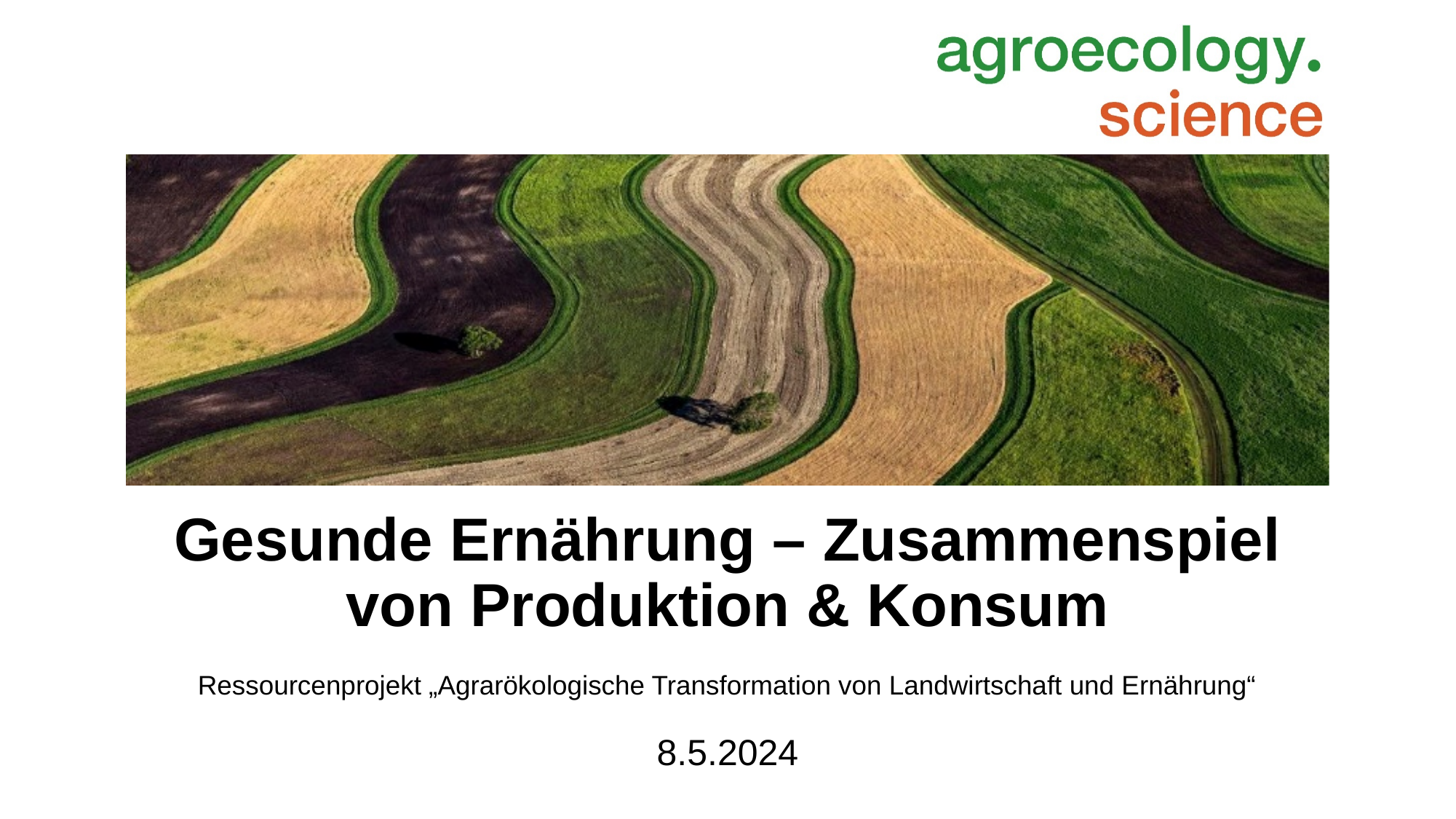

# Gesunde Ernährung – Zusammenspiel von Produktion & Konsum
Ressourcenprojekt „Agrarökologische Transformation von Landwirtschaft und Ernährung“
8.5.2024